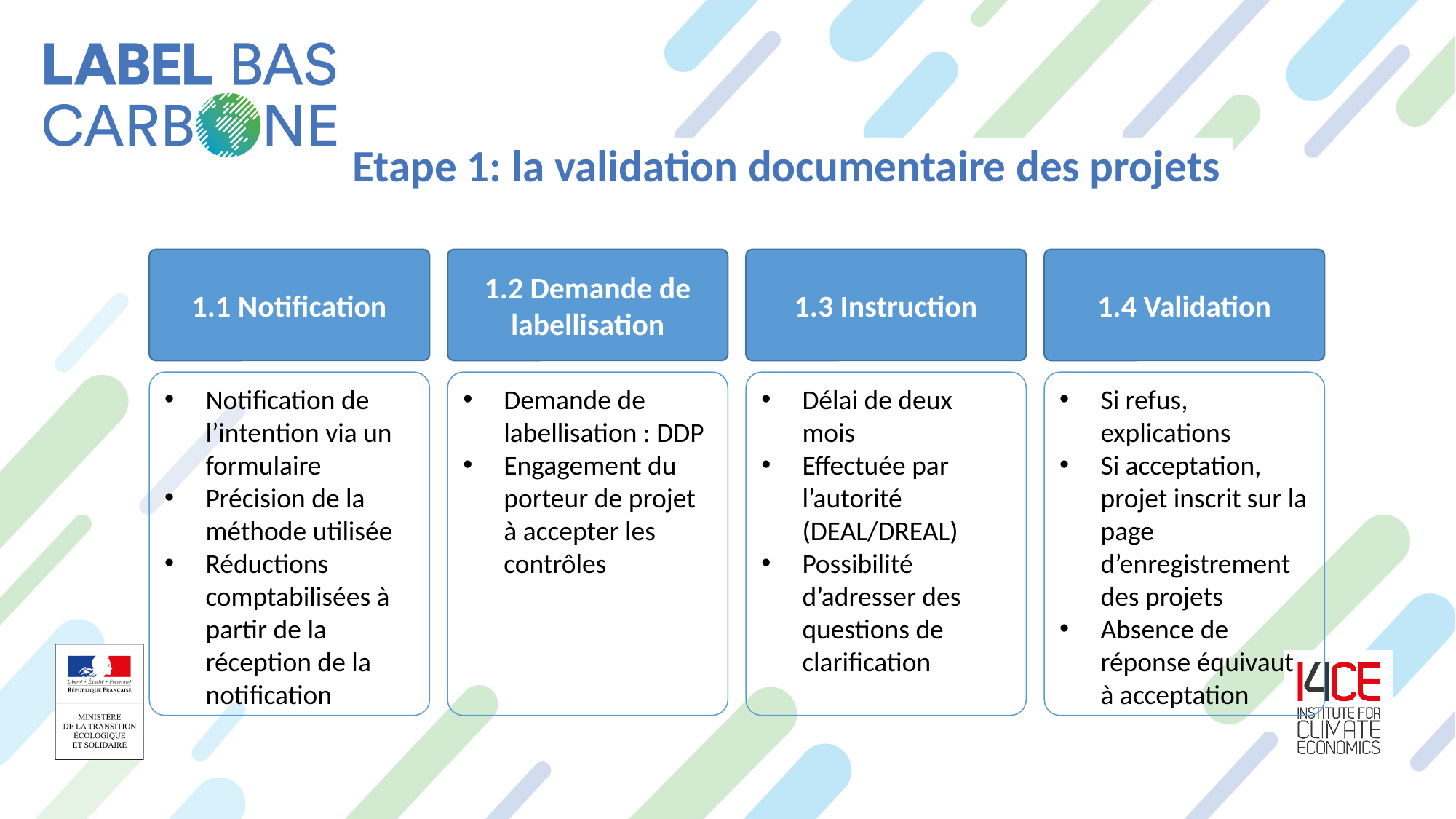

Etape 1: la validation documentaire des projets

1.1 Notification
1.2 Demande de labellisation
1.3 Instruction
1.4 Validation
Notification de l’intention via un formulaire
Précision de la méthode utilisée
Réductions comptabilisées à partir de la réception de la notification
Demande de labellisation : DDP
Engagement du porteur de projet à accepter les contrôles
Délai de deux mois
Effectuée par l’autorité (DEAL/DREAL)
Possibilité d’adresser des questions de clarification
Si refus, explications
Si acceptation, projet inscrit sur la page d’enregistrement des projets
Absence de réponse équivaut à acceptation